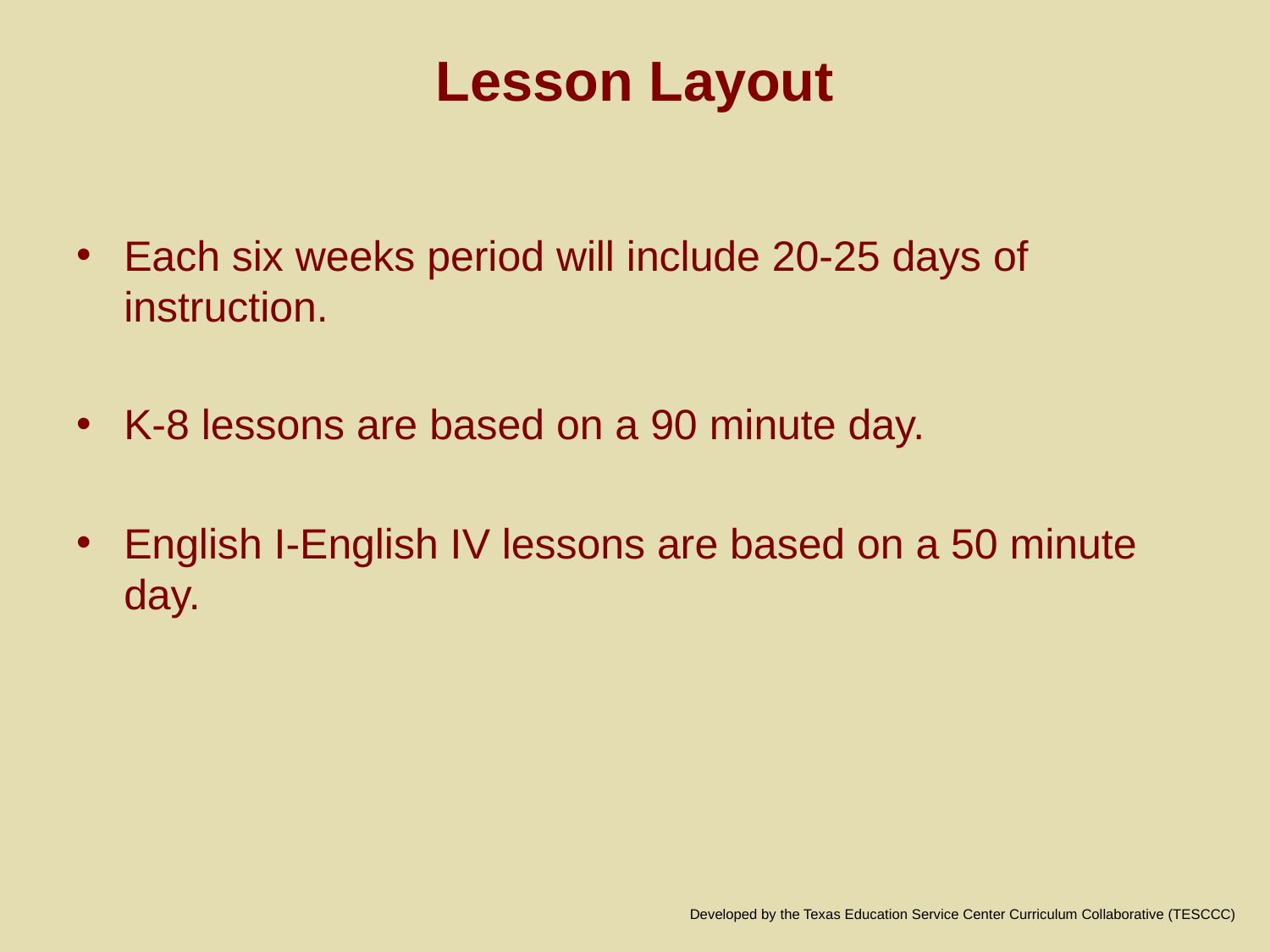

# Lesson Layout
Each six weeks period will include 20-25 days of instruction.

K-8 lessons are based on a 90 minute day.

English I-English IV lessons are based on a 50 minute day.